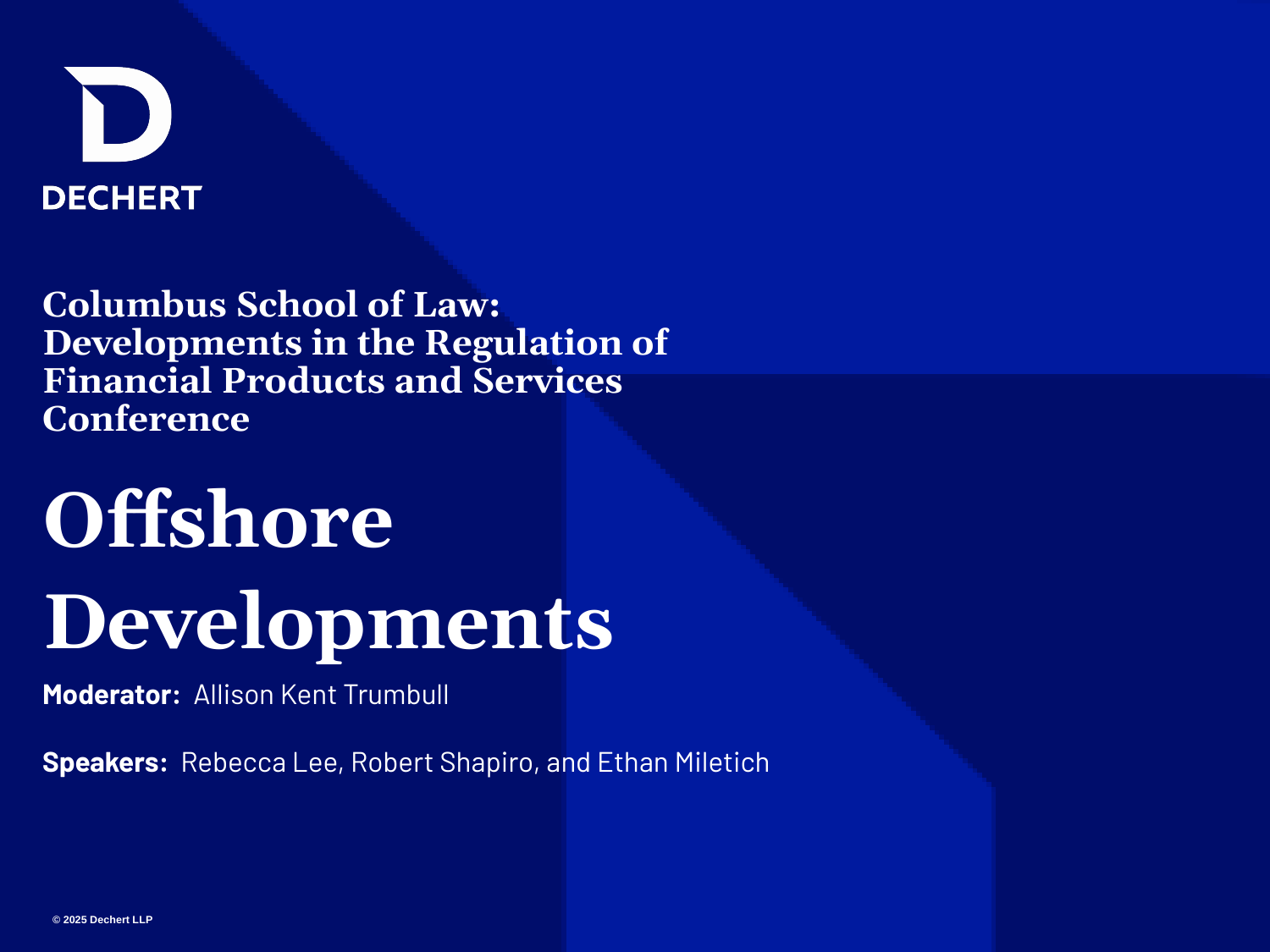

Columbus School of Law:
Developments in the Regulation of Financial Products and Services Conference
# Offshore Developments
Moderator:  Allison Kent Trumbull

Speakers:  Rebecca Lee, Robert Shapiro, and Ethan Miletich